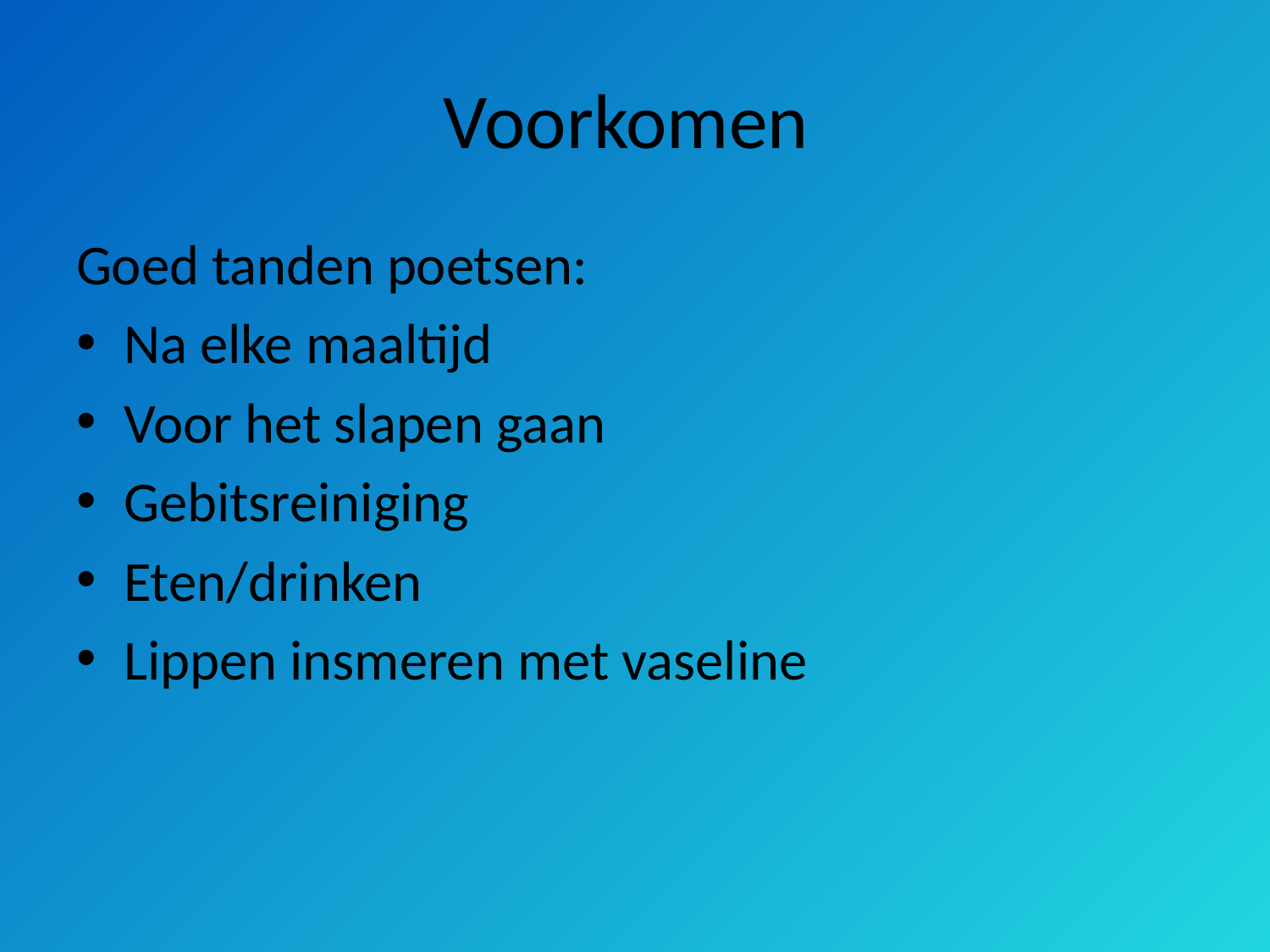

# Voorkomen
Goed tanden poetsen:
Na elke maaltijd
Voor het slapen gaan
Gebitsreiniging
Eten/drinken
Lippen insmeren met vaseline